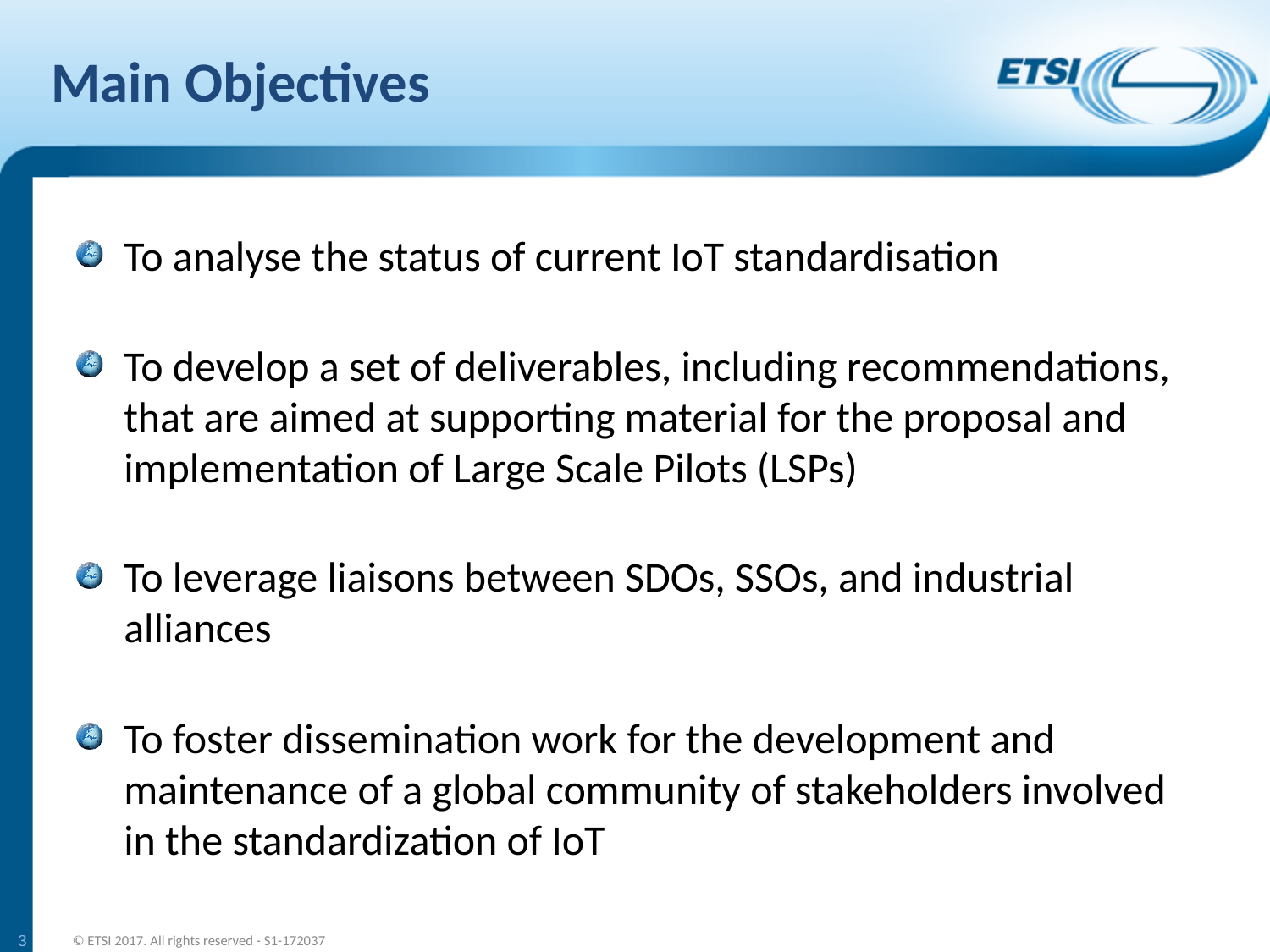

# Main Objectives
To analyse the status of current IoT standardisation
To develop a set of deliverables, including recommendations, that are aimed at supporting material for the proposal and implementation of Large Scale Pilots (LSPs)
To leverage liaisons between SDOs, SSOs, and industrial alliances
To foster dissemination work for the development and maintenance of a global community of stakeholders involved in the standardization of IoT
3
© ETSI 2017. All rights reserved - S1-172037